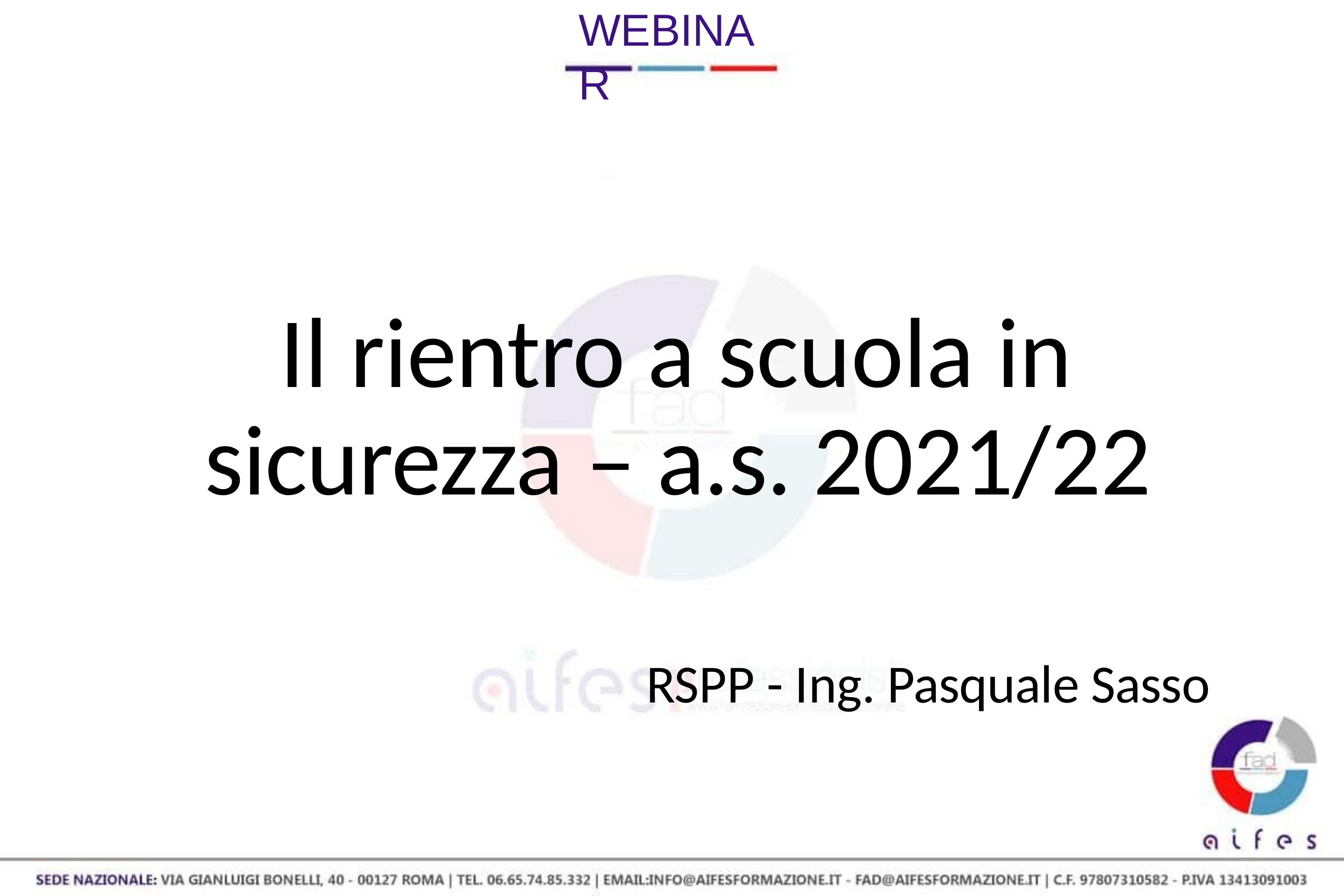

WEBINAR
# Il rientro a scuola in  sicurezza – a.s. 2021/22
RSPP - Ing. Pasquale Sasso